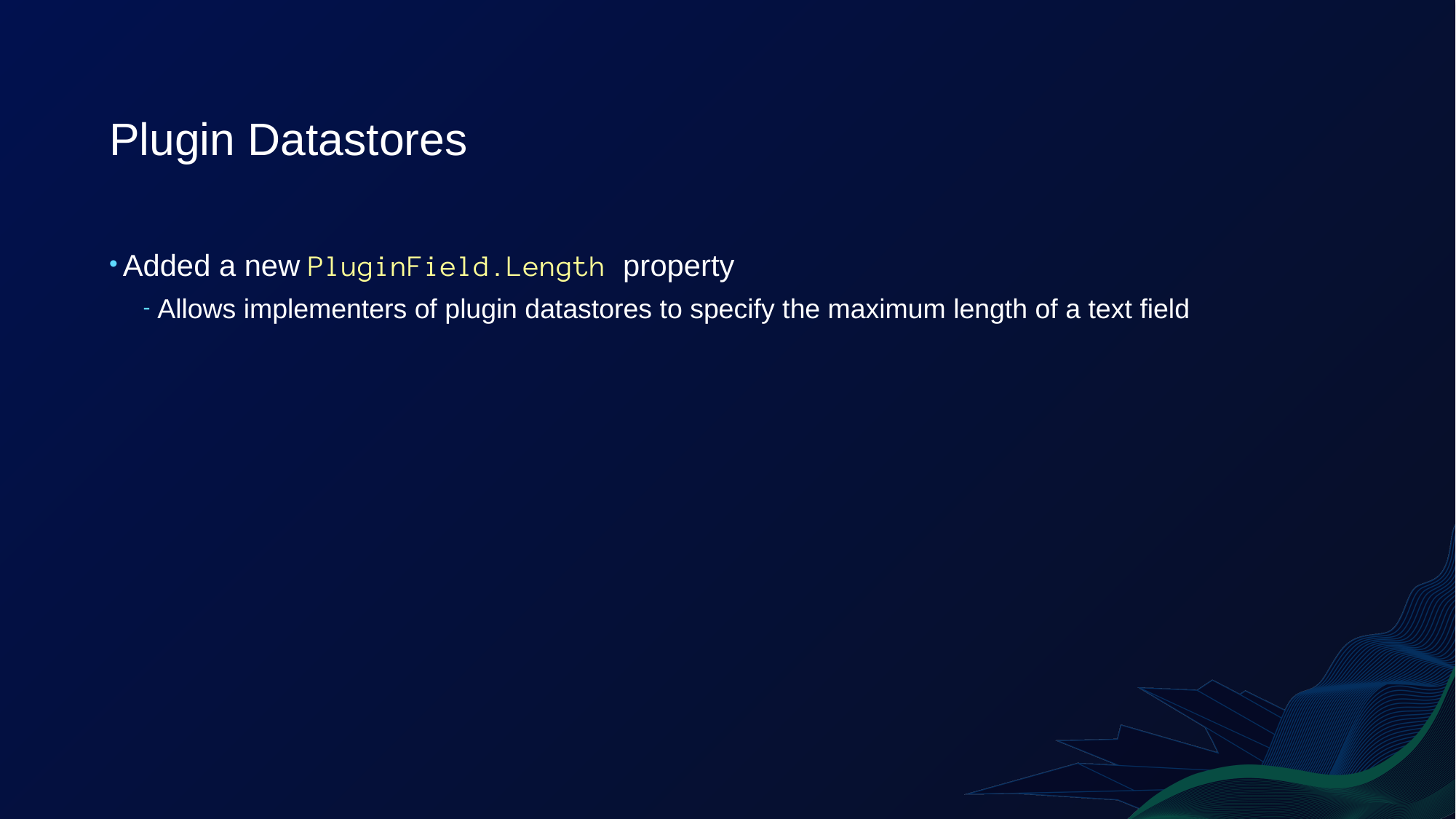

# Plugin Datastores
Added a new PluginField.Length property
Allows implementers of plugin datastores to specify the maximum length of a text field